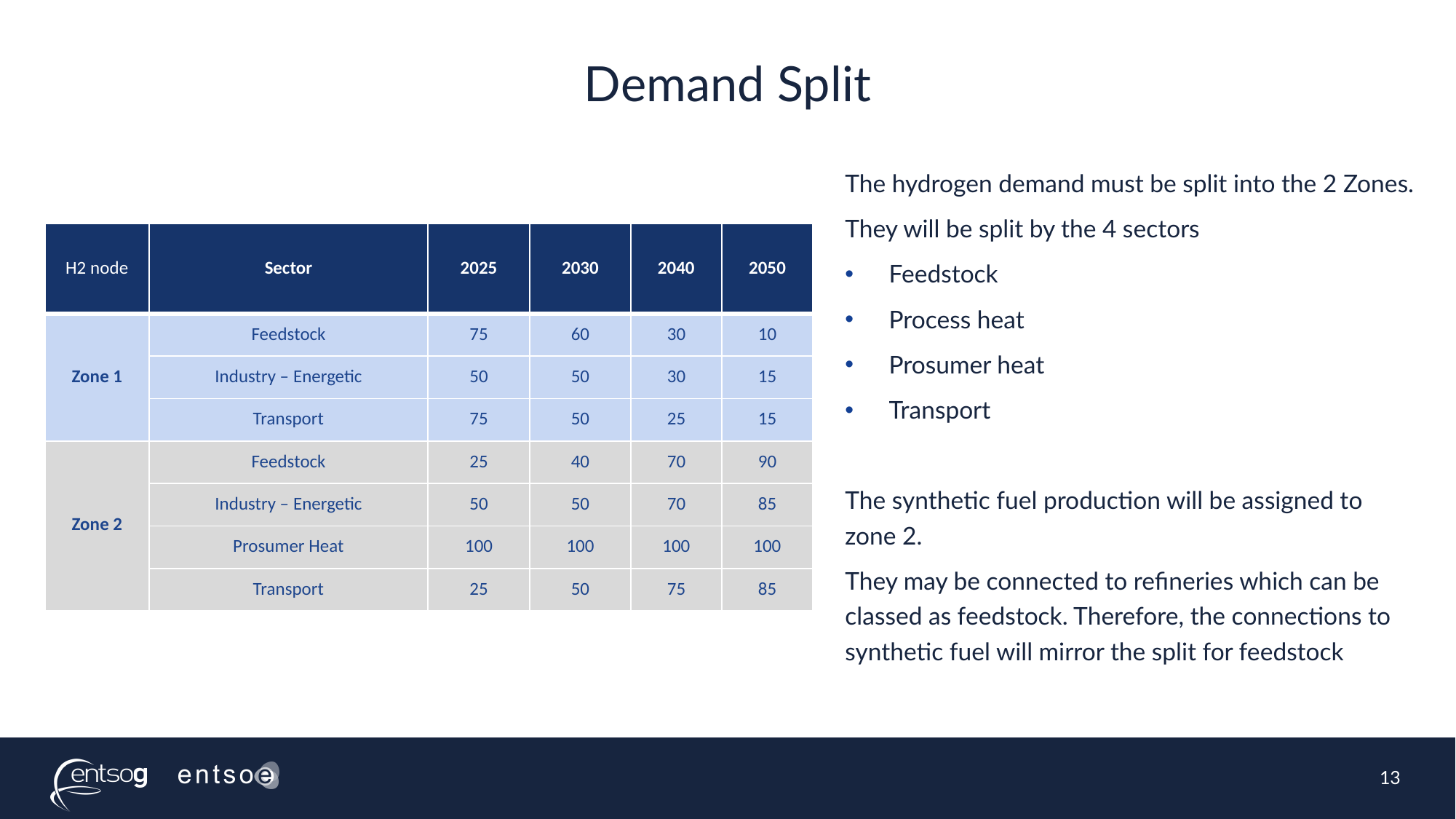

# Demand Split
The hydrogen demand must be split into the 2 Zones.
They will be split by the 4 sectors
Feedstock
Process heat
Prosumer heat
Transport

The synthetic fuel production will be assigned to zone 2.
They may be connected to refineries which can be classed as feedstock. Therefore, the connections to synthetic fuel will mirror the split for feedstock
| H2 node | Sector | 2025 | 2030 | 2040 | 2050 |
| --- | --- | --- | --- | --- | --- |
| Zone 1 | Feedstock | 75 | 60 | 30 | 10 |
|  | Industry – Energetic | 50 | 50 | 30 | 15 |
|  | Transport | 75 | 50 | 25 | 15 |
| Zone 2 | Feedstock | 25 | 40 | 70 | 90 |
|  | Industry – Energetic | 50 | 50 | 70 | 85 |
|  | Prosumer Heat | 100 | 100 | 100 | 100 |
|  | Transport | 25 | 50 | 75 | 85 |
13